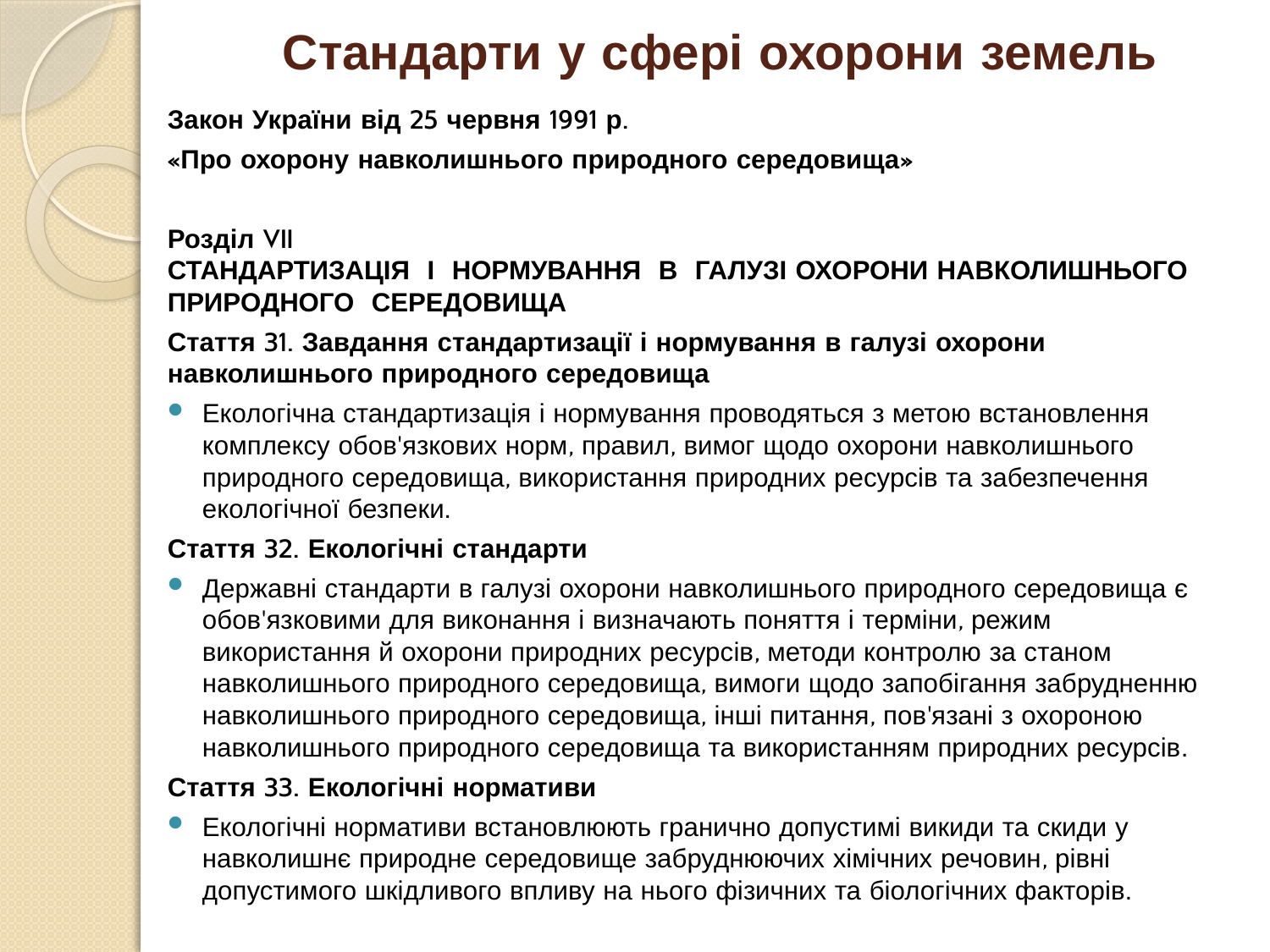

# Стандарти у сфері охорони земель
Закон України від 25 червня 1991 р.
«Про охорону навколишнього природного середовища»

Розділ VII 
СТАНДАРТИЗАЦІЯ  І  НОРМУВАННЯ  В  ГАЛУЗІ ОХОРОНИ НАВКОЛИШНЬОГО ПРИРОДНОГО  СЕРЕДОВИЩА
Стаття 31. Завдання стандартизації і нормування в галузі охорони навколишнього природного середовища
Екологічна стандартизація і нормування проводяться з метою встановлення комплексу обов'язкових норм, правил, вимог щодо охорони навколишнього природного середовища, використання природних ресурсів та забезпечення екологічної безпеки.
Стаття 32. Екологічні стандарти
Державні стандарти в галузі охорони навколишнього природного середовища є обов'язковими для виконання і визначають поняття і терміни, режим використання й охорони природних ресурсів, методи контролю за станом навколишнього природного середовища, вимоги щодо запобігання забрудненню навколишнього природного середовища, інші питання, пов'язані з охороною навколишнього природного середовища та використанням природних ресурсів.
Стаття 33. Екологічні нормативи
Екологічні нормативи встановлюють гранично допустимі викиди та скиди у навколишнє природне середовище забруднюючих хімічних речовин, рівні допустимого шкідливого впливу на нього фізичних та біологічних факторів.